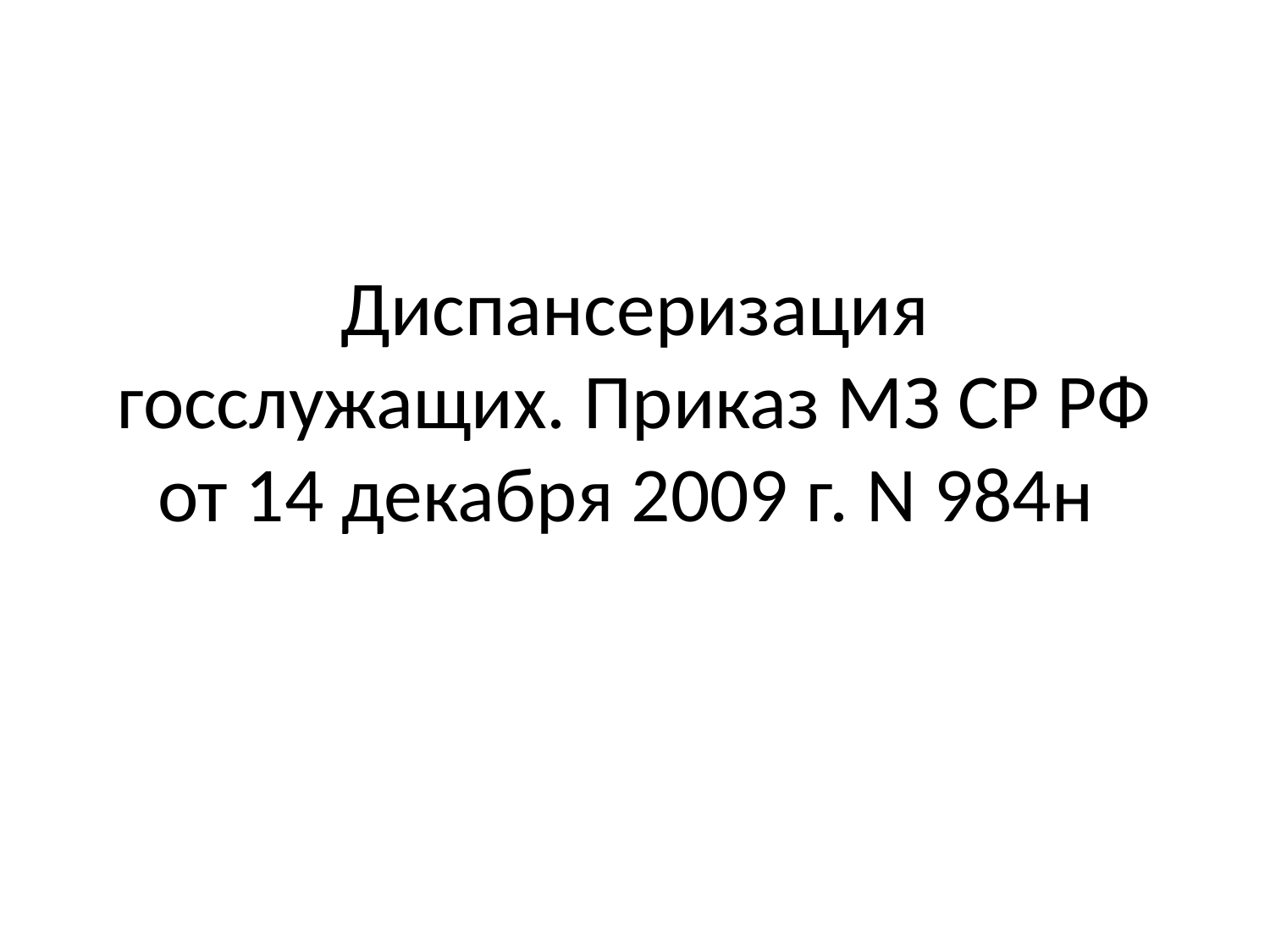

Диспансеризация госслужащих. Приказ МЗ СР РФ от 14 декабря 2009 г. N 984н